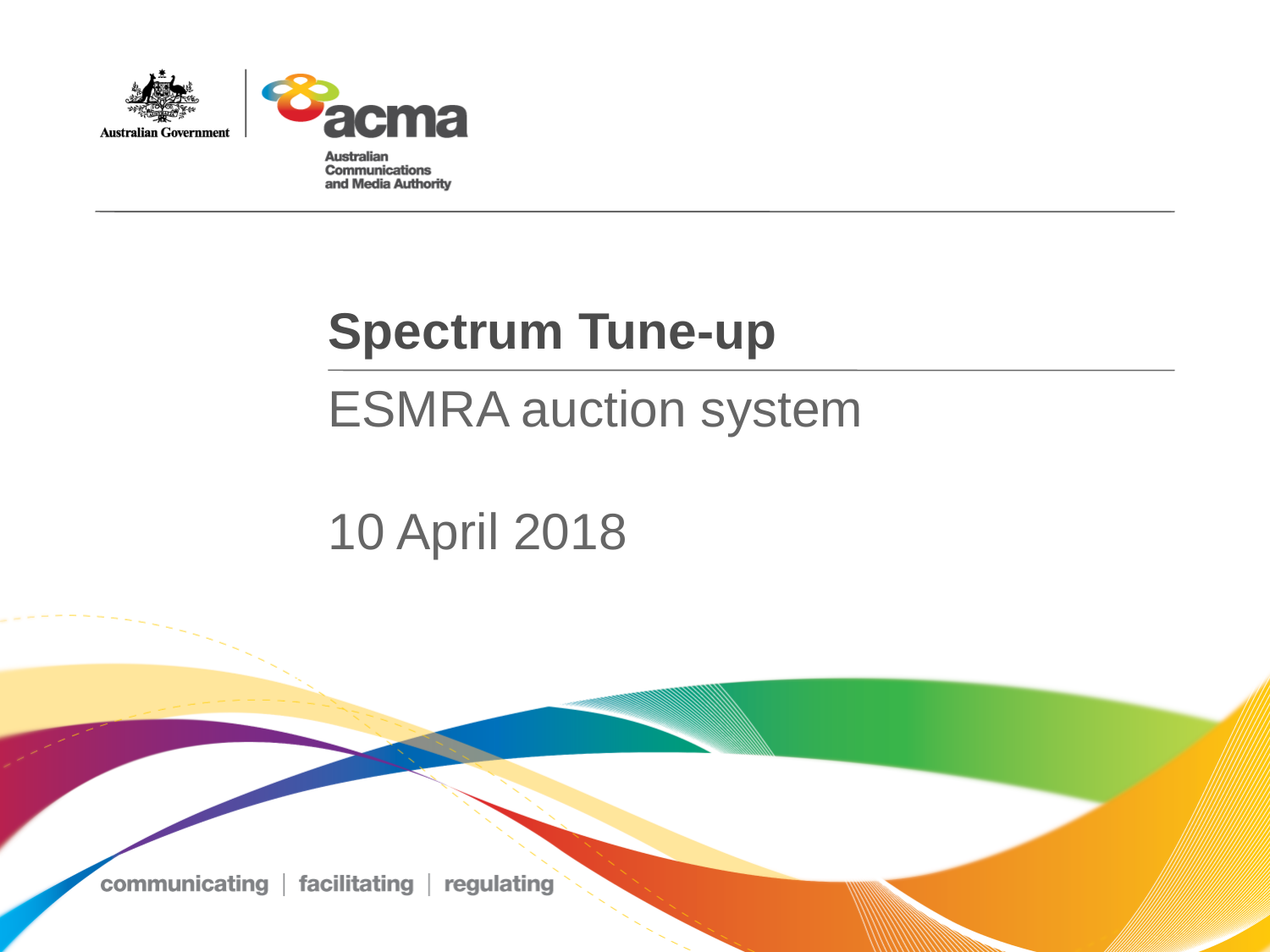

# Spectrum Tune-up
ESMRA auction system

10 April 2018